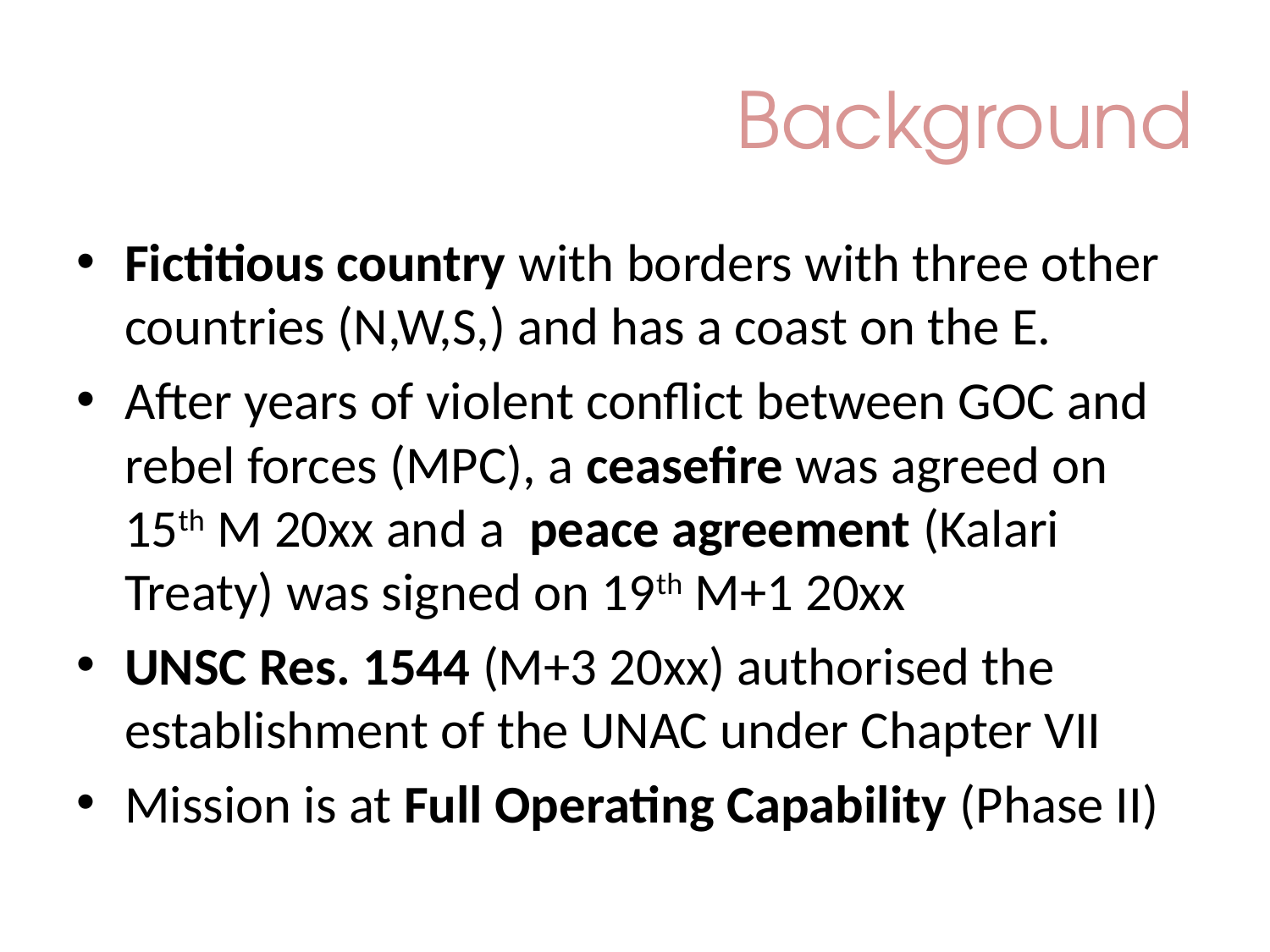

# Background
Fictitious country with borders with three other countries (N,W,S,) and has a coast on the E.
After years of violent conflict between GOC and rebel forces (MPC), a ceasefire was agreed on 15th M 20xx and a  peace agreement (Kalari Treaty) was signed on 19th M+1 20xx
UNSC Res. 1544 (M+3 20xx) authorised the establishment of the UNAC under Chapter VII
Mission is at Full Operating Capability (Phase II)